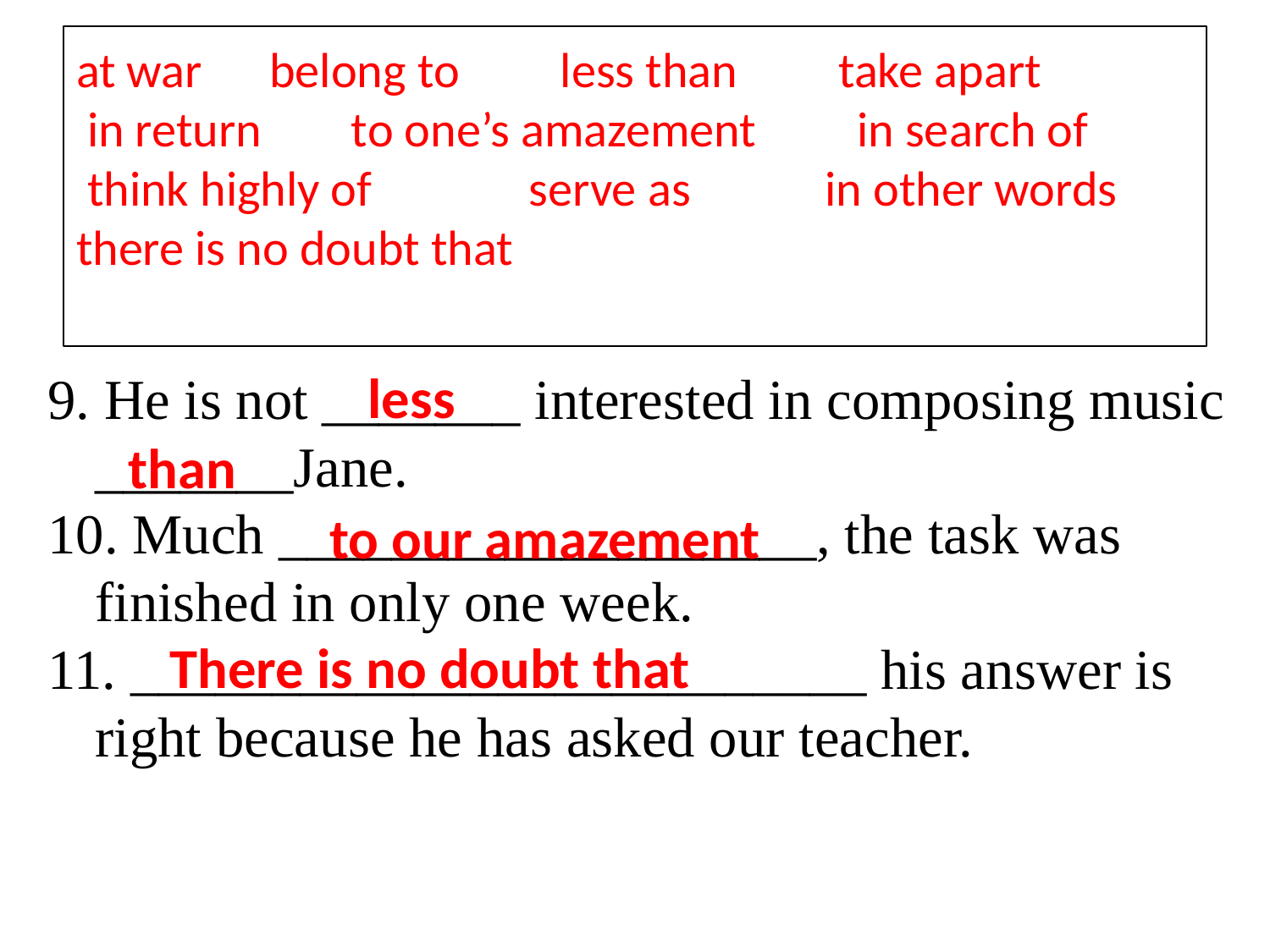

# at war      belong to         less than         take apart
 in return        to one’s amazement         in search of
 think highly of              serve as            in other words
there is no doubt that

9. He is not _______ interested in composing music _______Jane.
10. Much ___________________, the task was finished in only one week.
11. __________________________ his answer is right because he has asked our teacher.

less
than
to our amazement
There is no doubt that